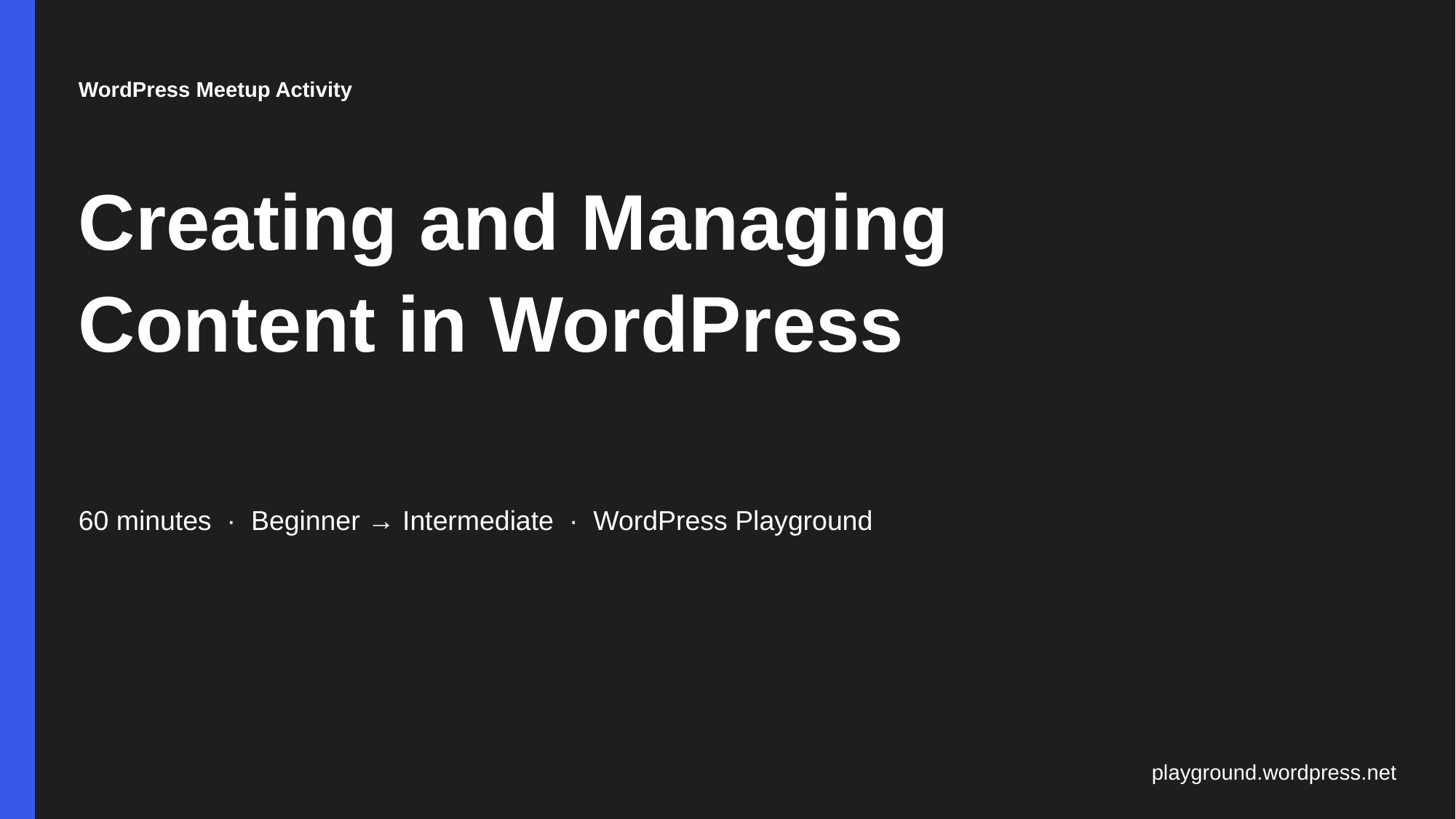

WordPress Meetup Activity
Creating and Managing
Content in WordPress
60 minutes  ·  Beginner → Intermediate  ·  WordPress Playground
playground.wordpress.net